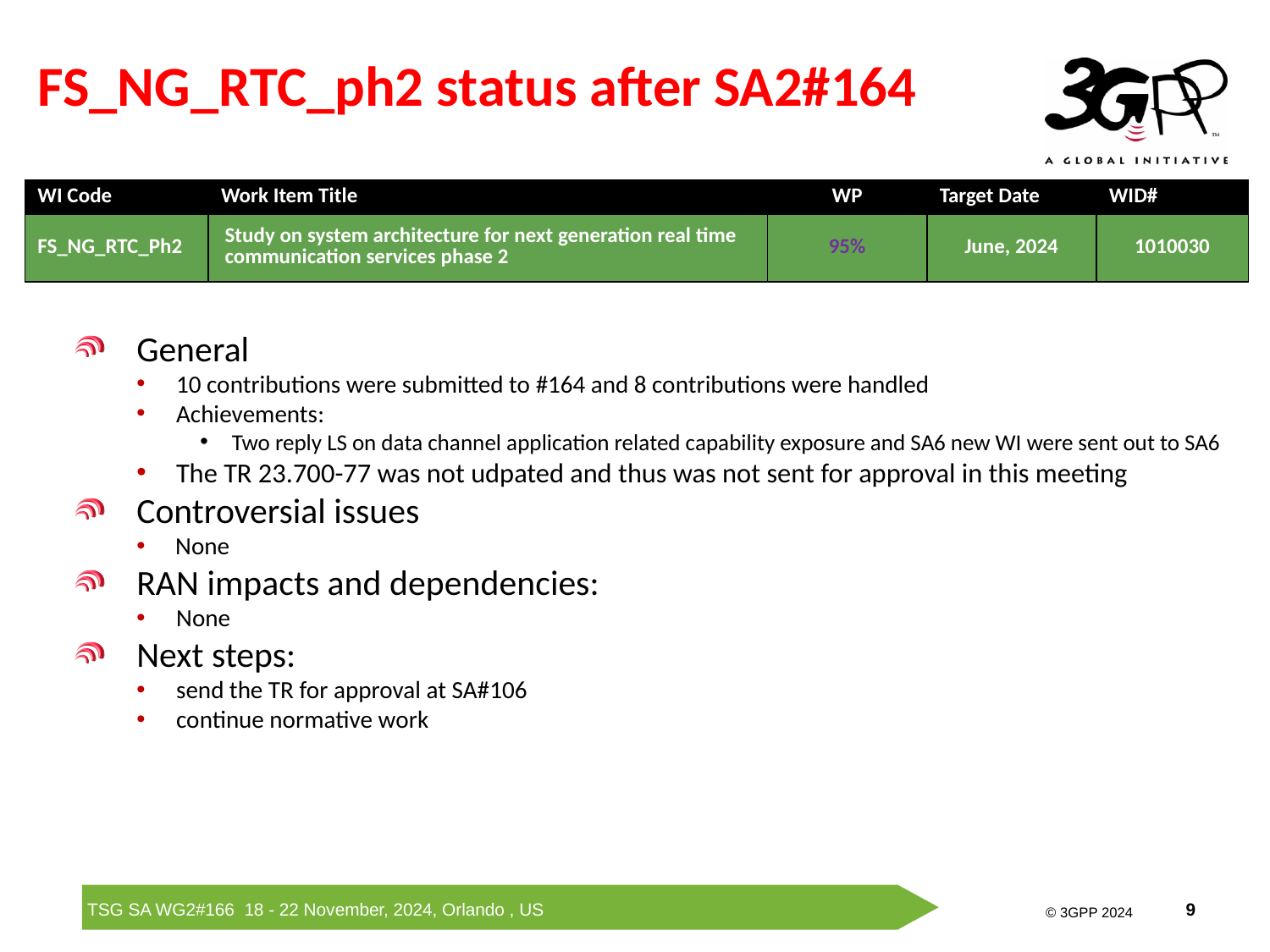

# FS_NG_RTC_ph2 status after SA2#164
| WI Code | Work Item Title | WP | Target Date | WID# |
| --- | --- | --- | --- | --- |
| FS\_NG\_RTC\_Ph2 | Study on system architecture for next generation real time communication services phase 2 | 95% | June, 2024 | 1010030 |
General
10 contributions were submitted to #164 and 8 contributions were handled
Achievements:
Two reply LS on data channel application related capability exposure and SA6 new WI were sent out to SA6
The TR 23.700-77 was not udpated and thus was not sent for approval in this meeting
Controversial issues
None
RAN impacts and dependencies:
None
Next steps:
send the TR for approval at SA#106
continue normative work